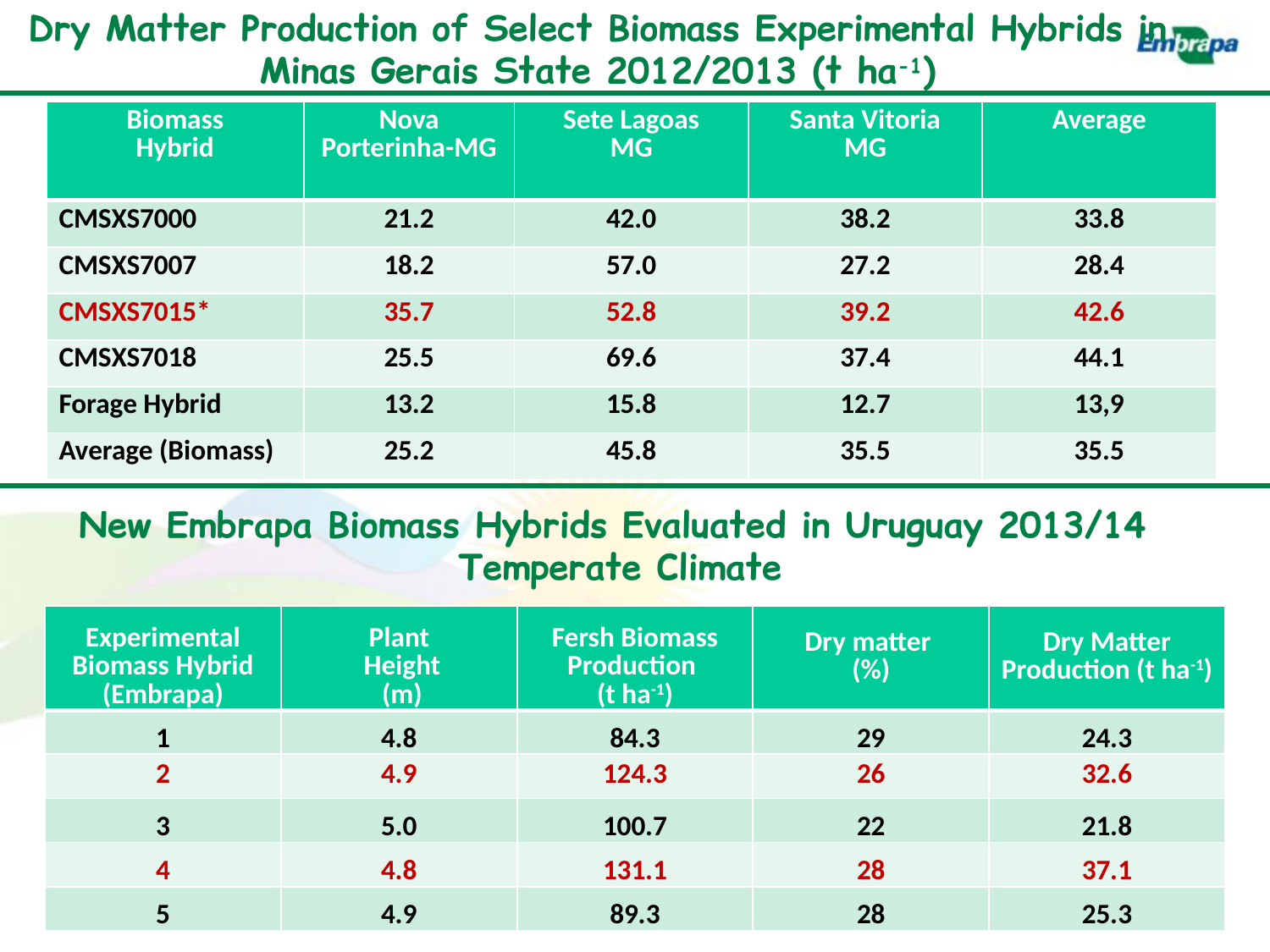

Dry Matter Production of Select Biomass Experimental Hybrids in Minas Gerais State 2012/2013 (t ha-1)
| Biomass Hybrid | Nova Porterinha-MG | Sete Lagoas MG | Santa Vitoria MG | Average |
| --- | --- | --- | --- | --- |
| CMSXS7000 | 21.2 | 42.0 | 38.2 | 33.8 |
| CMSXS7007 | 18.2 | 57.0 | 27.2 | 28.4 |
| CMSXS7015\* | 35.7 | 52.8 | 39.2 | 42.6 |
| CMSXS7018 | 25.5 | 69.6 | 37.4 | 44.1 |
| Forage Hybrid | 13.2 | 15.8 | 12.7 | 13,9 |
| Average (Biomass) | 25.2 | 45.8 | 35.5 | 35.5 |
New Embrapa Biomass Hybrids Evaluated in Uruguay 2013/14
Temperate Climate
| Experimental Biomass Hybrid (Embrapa) | Plant Height (m) | Fersh Biomass Production (t ha-1) | Dry matter (%) | Dry Matter Production (t ha-1) |
| --- | --- | --- | --- | --- |
| 1 | 4.8 | 84.3 | 29 | 24.3 |
| 2 | 4.9 | 124.3 | 26 | 32.6 |
| 3 | 5.0 | 100.7 | 22 | 21.8 |
| 4 | 4.8 | 131.1 | 28 | 37.1 |
| 5 | 4.9 | 89.3 | 28 | 25.3 |
27